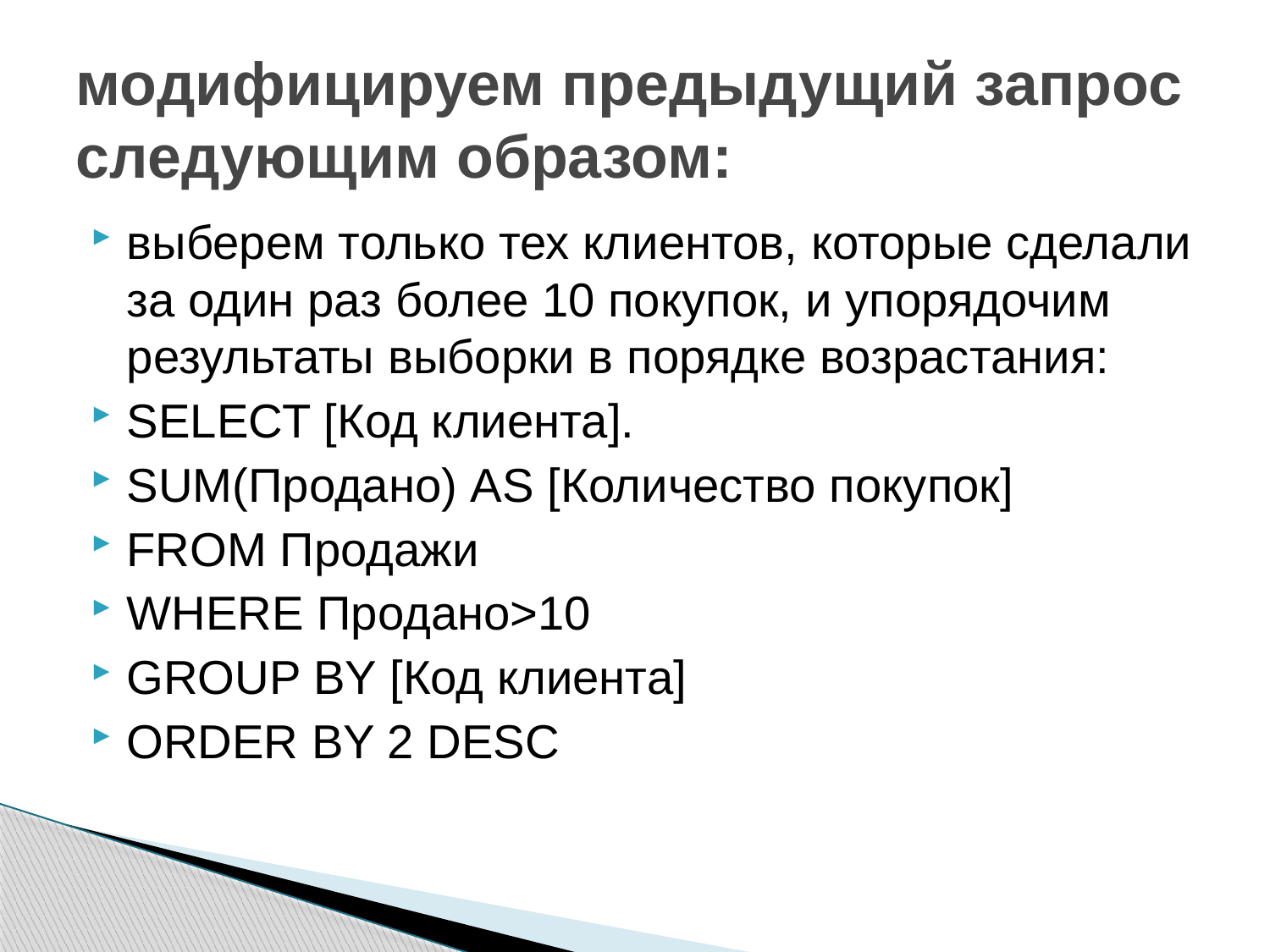

# модифицируем предыдущий запрос следующим образом:
выберем только тех клиентов, которые сделали за один раз более 10 покупок, и упорядочим результаты выборки в порядке возрастания:
SELECT [Код клиента].
SUM(Продано) AS [Количество покупок]
FROM Продажи
WHERE Продано>10
GROUP BY [Код клиента]
ORDER BY 2 DESC